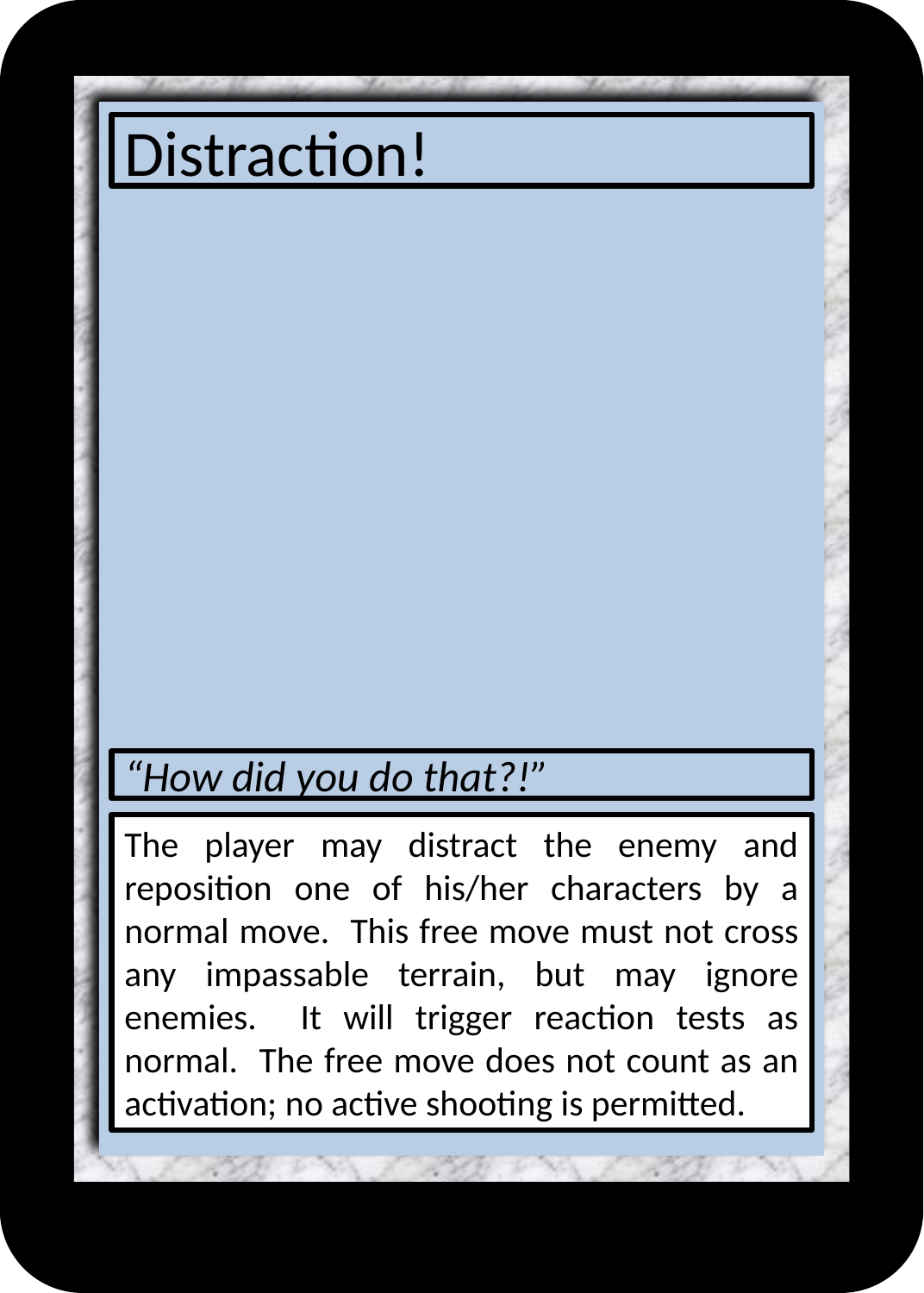

# Distraction!

“How did you do that?!”
The player may distract the enemy and reposition one of his/her characters by a normal move.  This free move must not cross any impassable terrain, but may ignore enemies.  It will trigger reaction tests as normal.  The free move does not count as an activation; no active shooting is permitted.